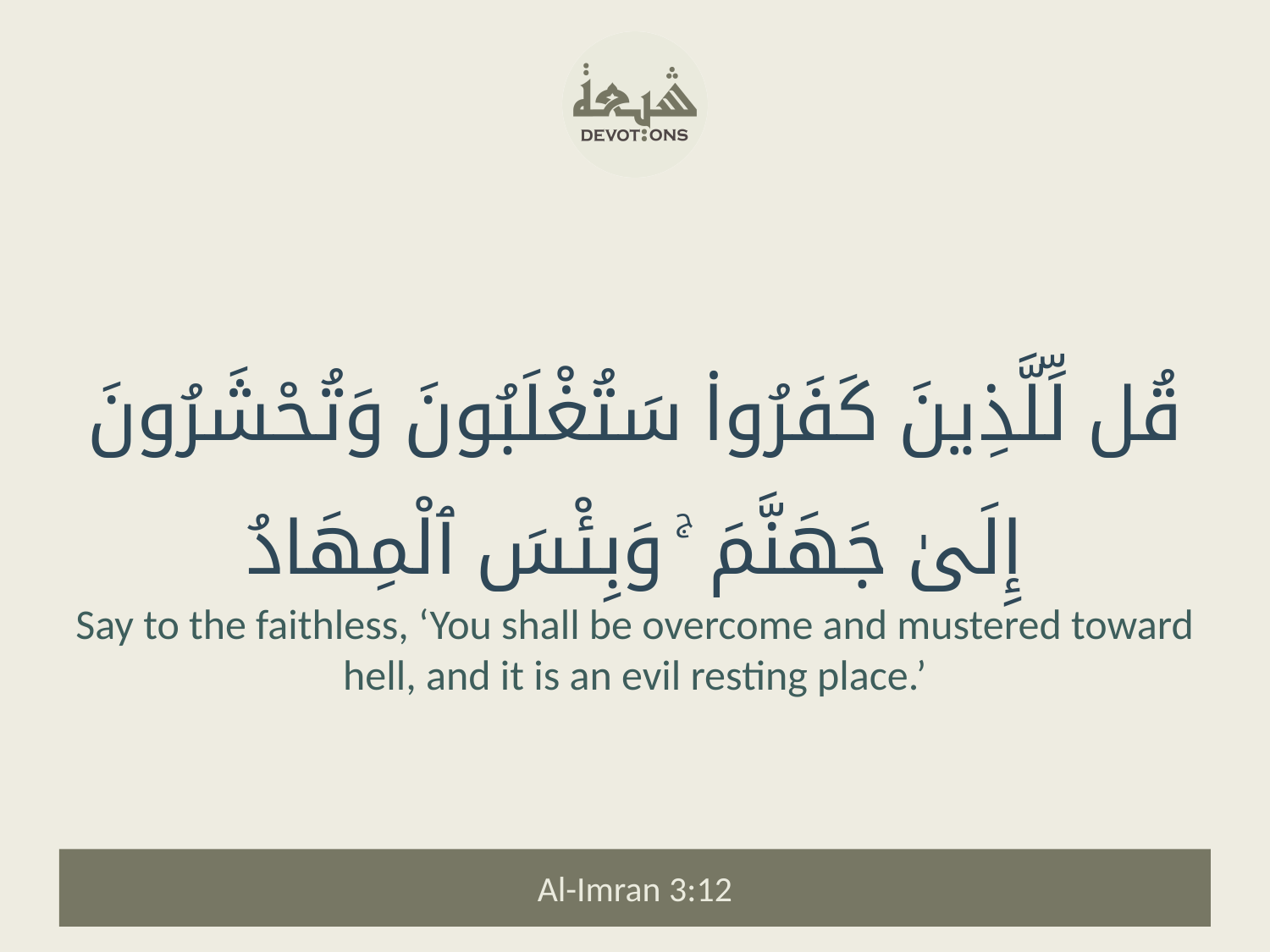

قُل لِّلَّذِينَ كَفَرُوا۟ سَتُغْلَبُونَ وَتُحْشَرُونَ إِلَىٰ جَهَنَّمَ ۚ وَبِئْسَ ٱلْمِهَادُ
Say to the faithless, ‘You shall be overcome and mustered toward hell, and it is an evil resting place.’
Al-Imran 3:12